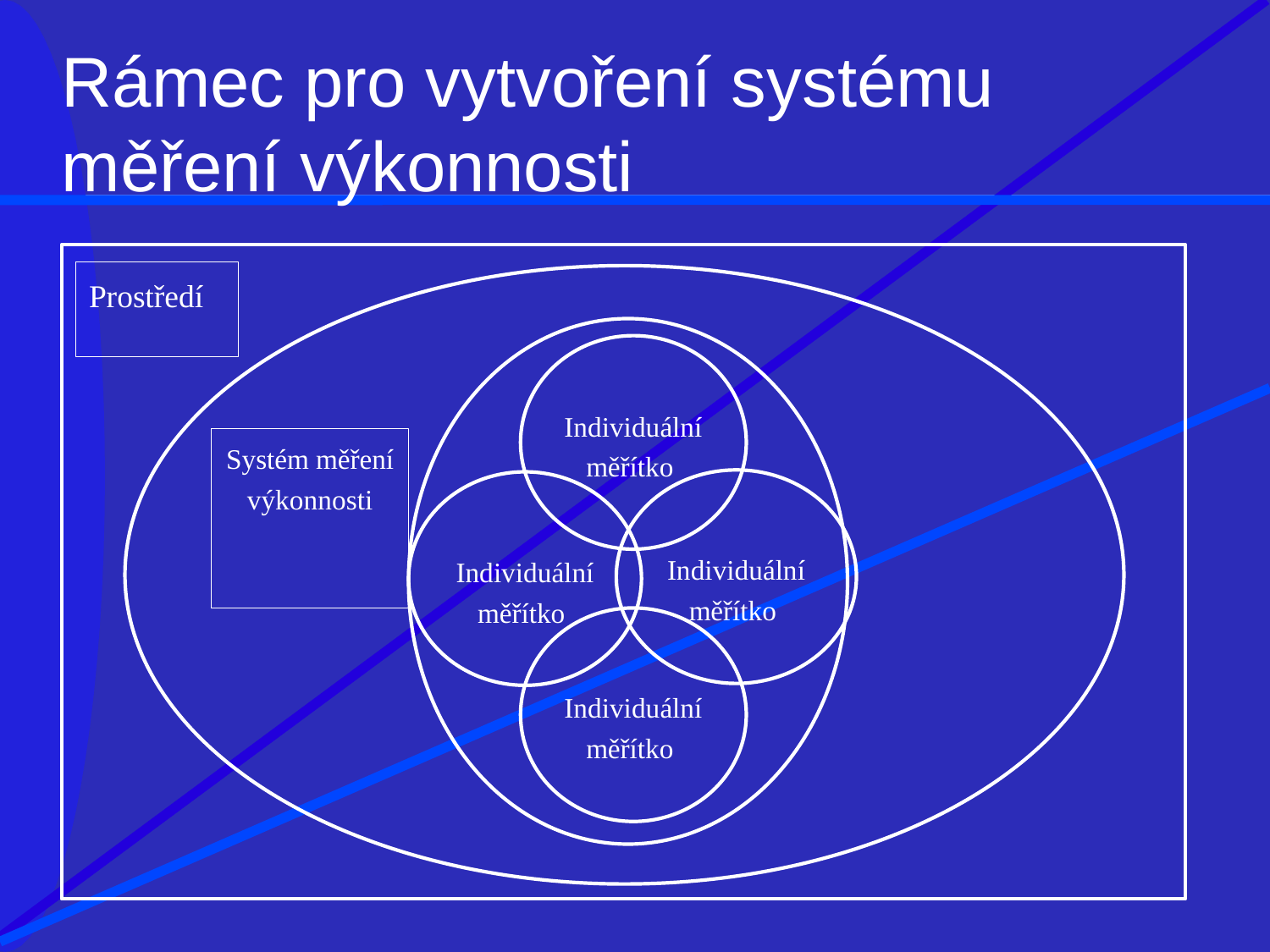

# Rámec pro vytvoření systému měření výkonnosti

Individuální měřítko
Individuální měřítko
Individuální měřítko
Individuální měřítko
Prostředí
Systém měření výkonnosti